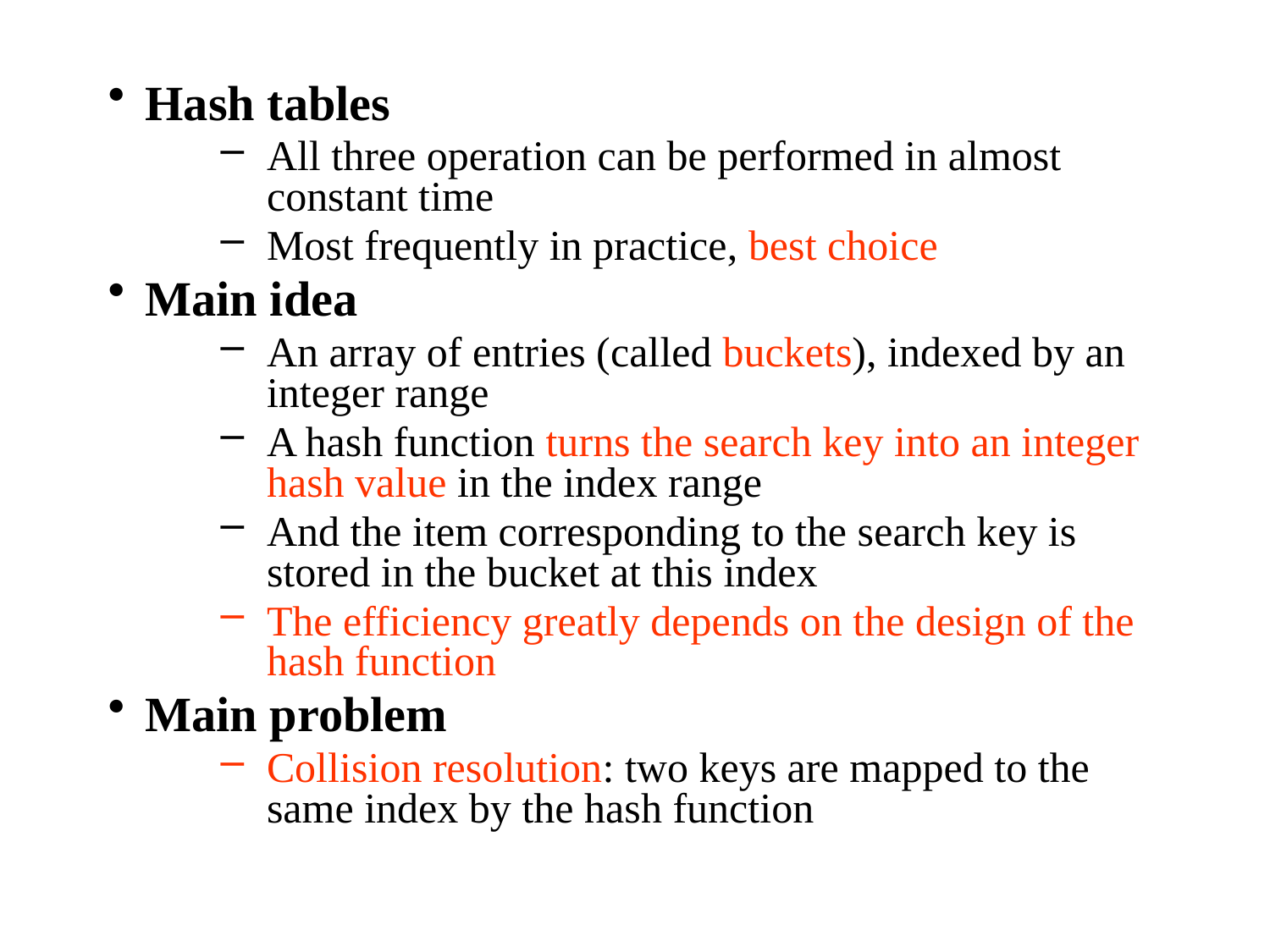

Hash tables
All three operation can be performed in almost constant time
Most frequently in practice, best choice
Main idea
An array of entries (called buckets), indexed by an integer range
A hash function turns the search key into an integer hash value in the index range
And the item corresponding to the search key is stored in the bucket at this index
The efficiency greatly depends on the design of the hash function
Main problem
Collision resolution: two keys are mapped to the same index by the hash function